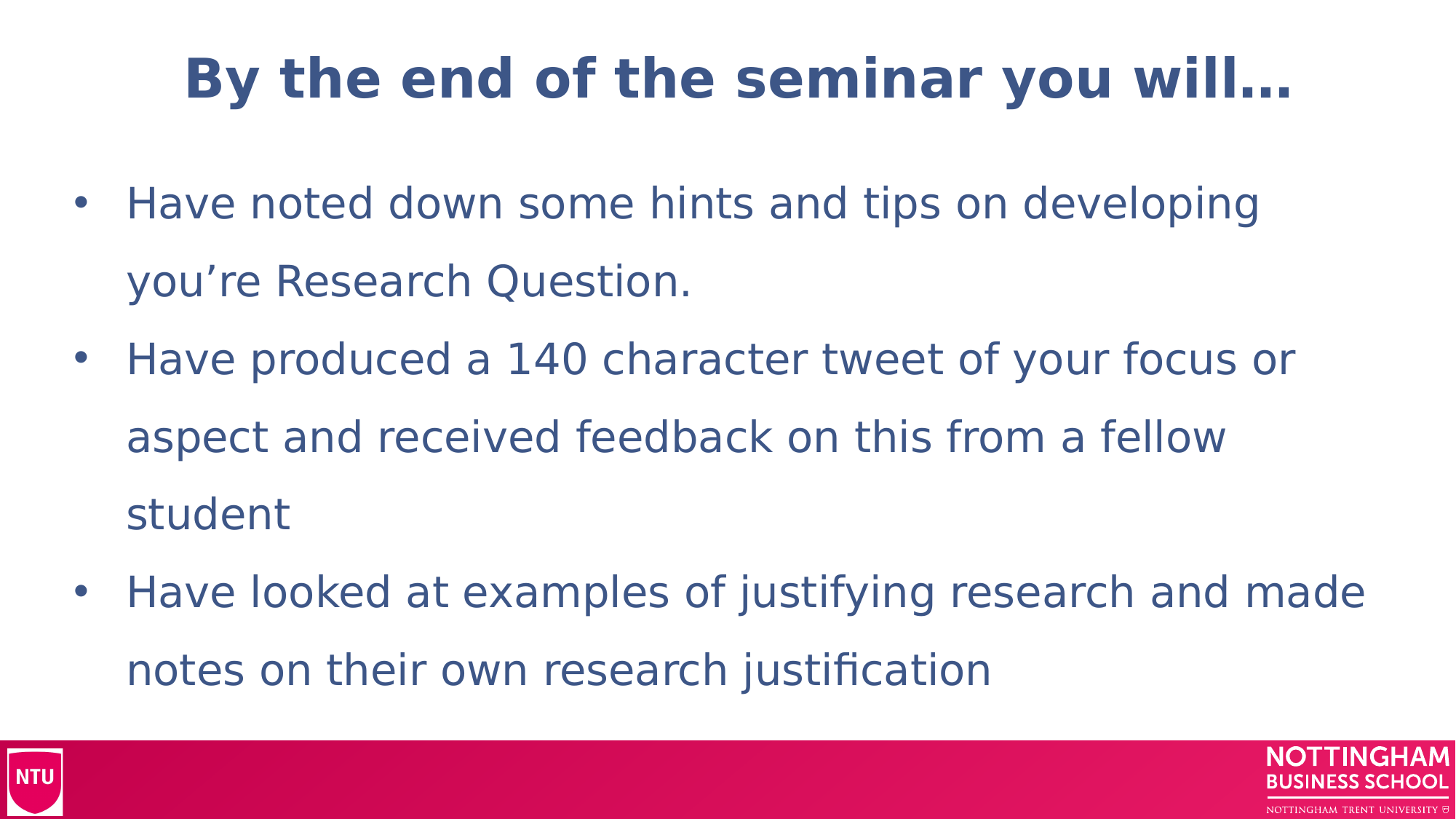

# By the end of the seminar you will…
Have noted down some hints and tips on developing you’re Research Question.
Have produced a 140 character tweet of your focus or aspect and received feedback on this from a fellow student
Have looked at examples of justifying research and made notes on their own research justification